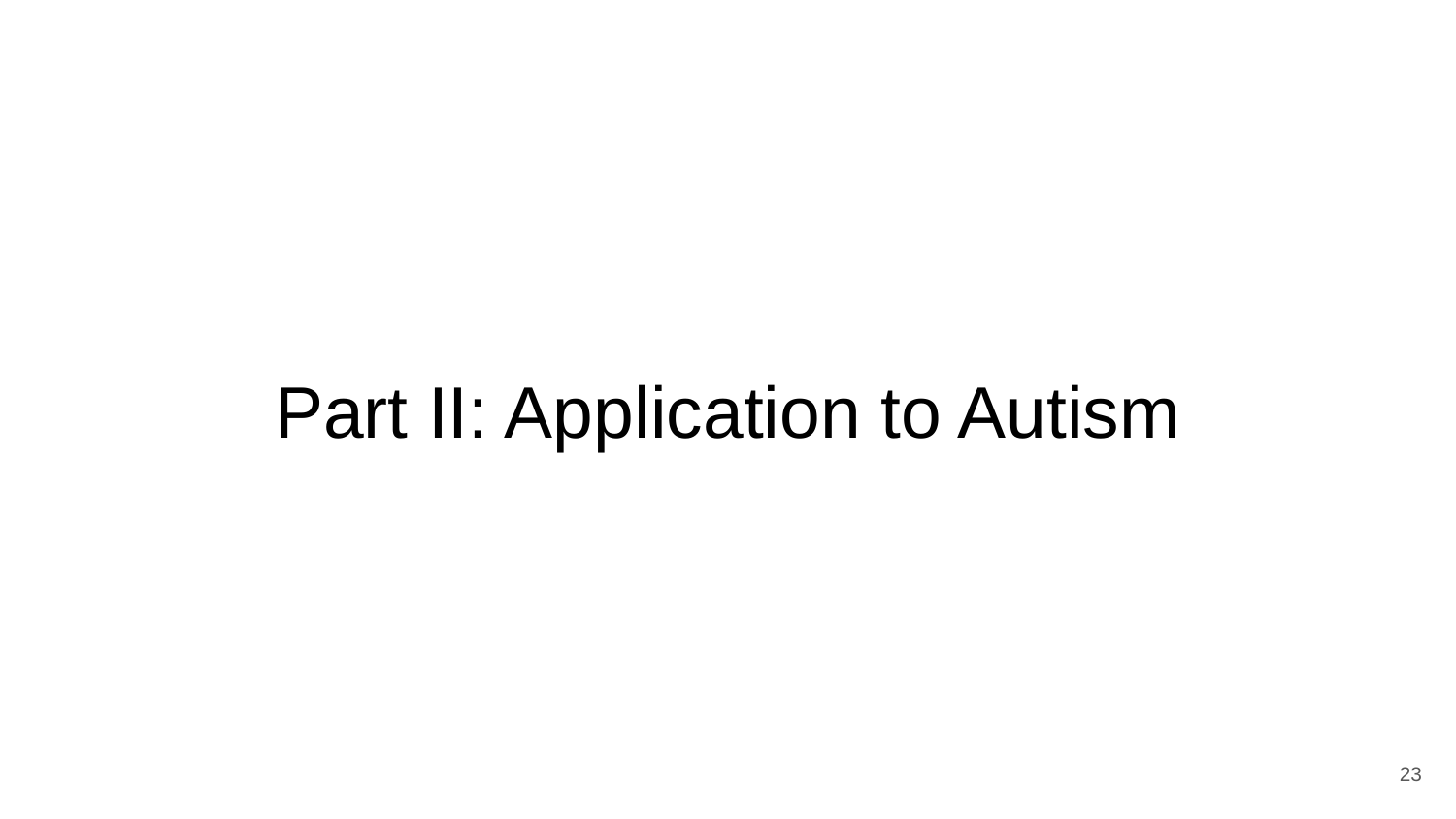

# Part II: Application to Autism
23